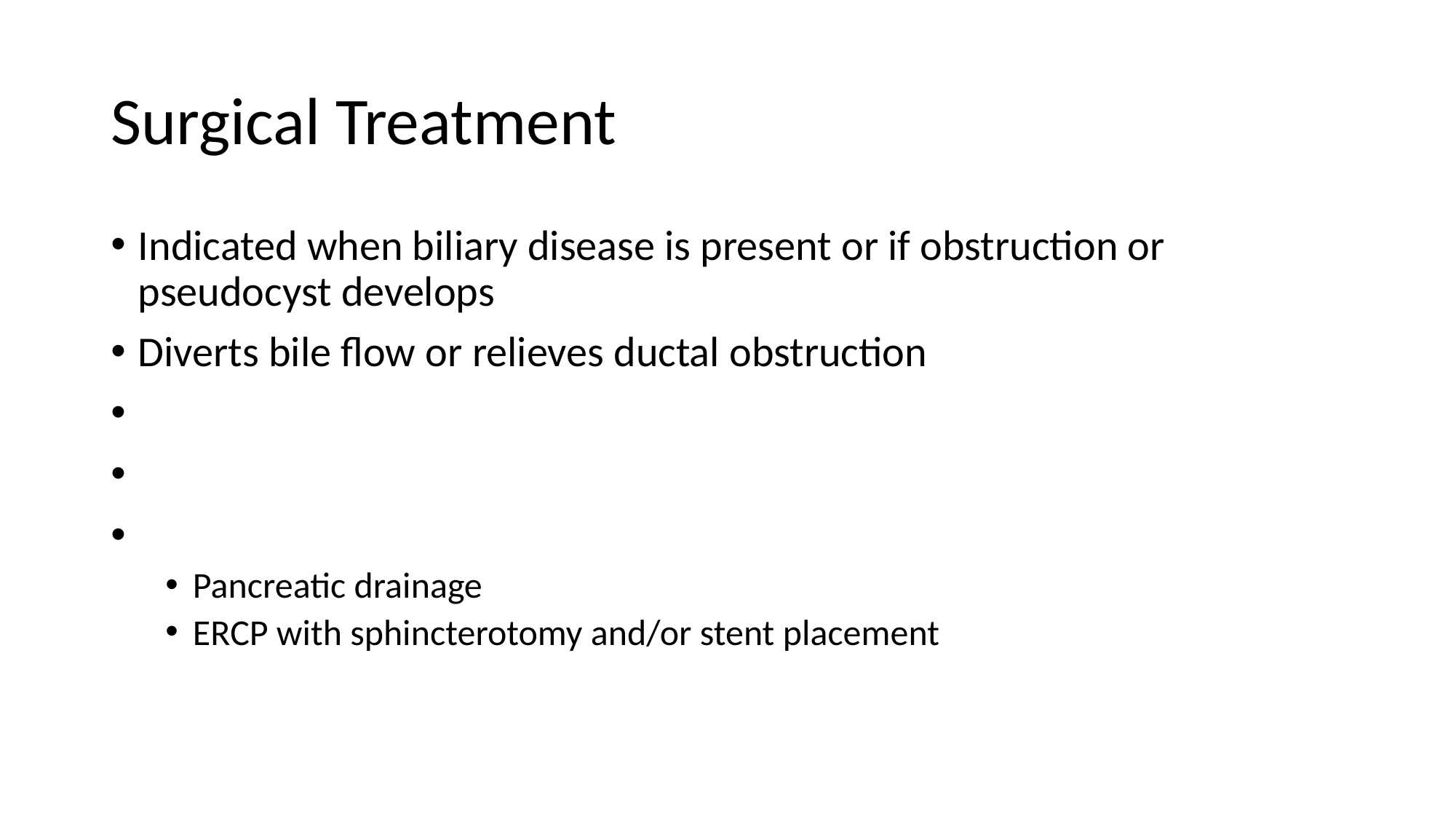

# Surgical Treatment
Indicated when biliary disease is present or if obstruction or pseudocyst develops
Diverts bile flow or relieves ductal obstruction

Pancreatic drainage
ERCP with sphincterotomy and/or stent placement